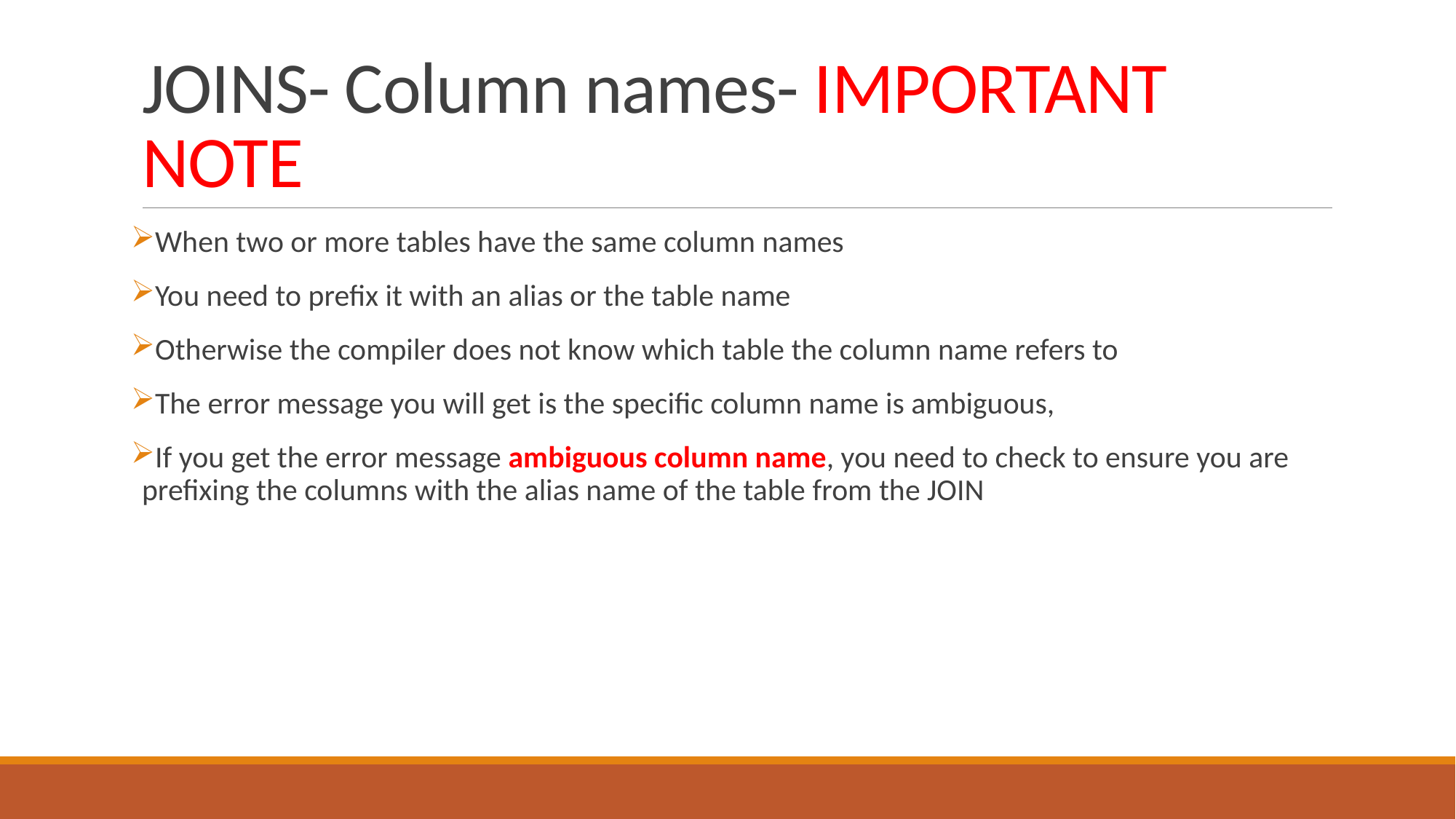

# JOINS- Column names- IMPORTANT NOTE
When two or more tables have the same column names
You need to prefix it with an alias or the table name
Otherwise the compiler does not know which table the column name refers to
The error message you will get is the specific column name is ambiguous,
If you get the error message ambiguous column name, you need to check to ensure you are prefixing the columns with the alias name of the table from the JOIN